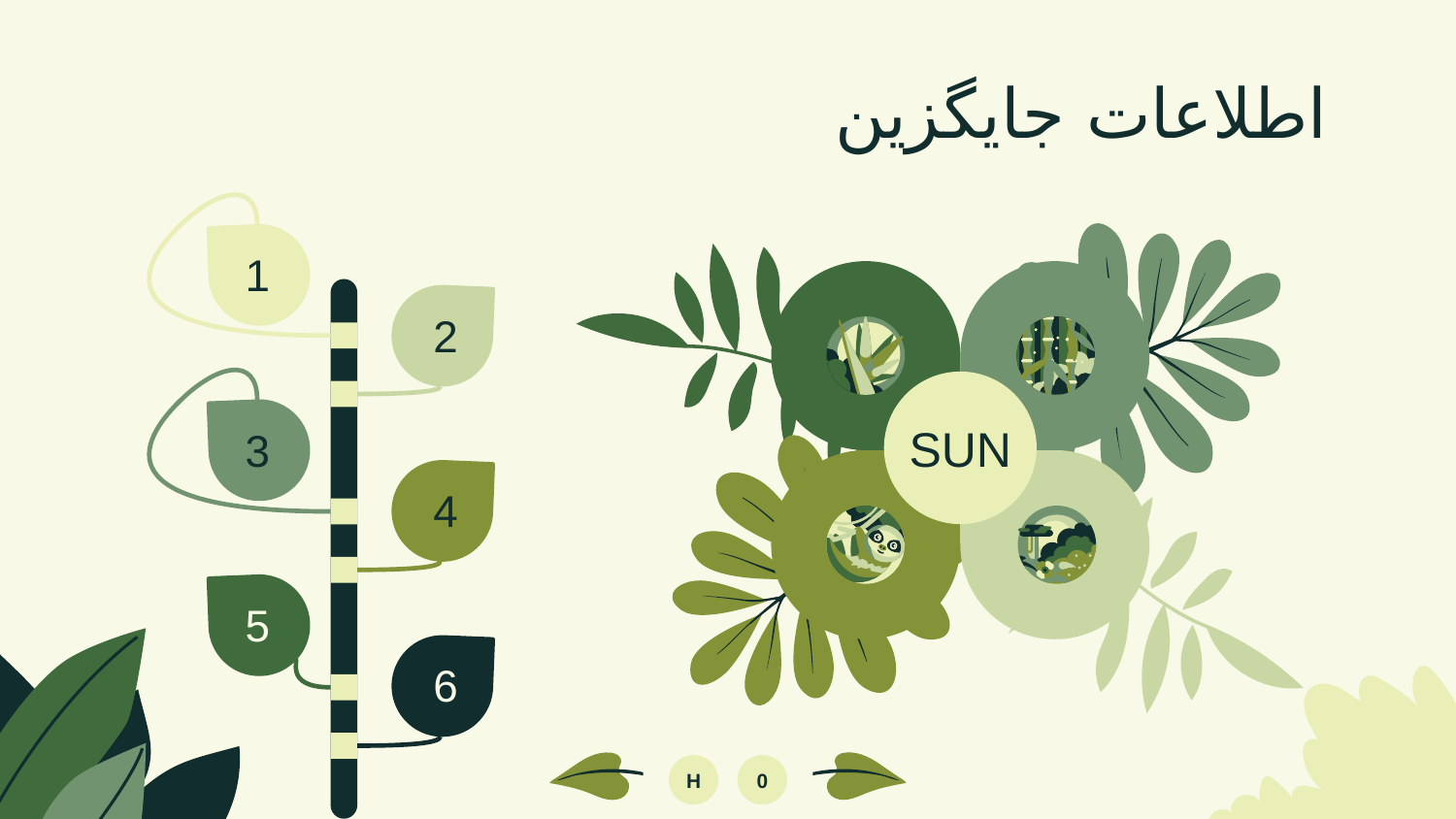

# اطلاعات جایگزین

1

2

SUN

3

4

5

6

H
0